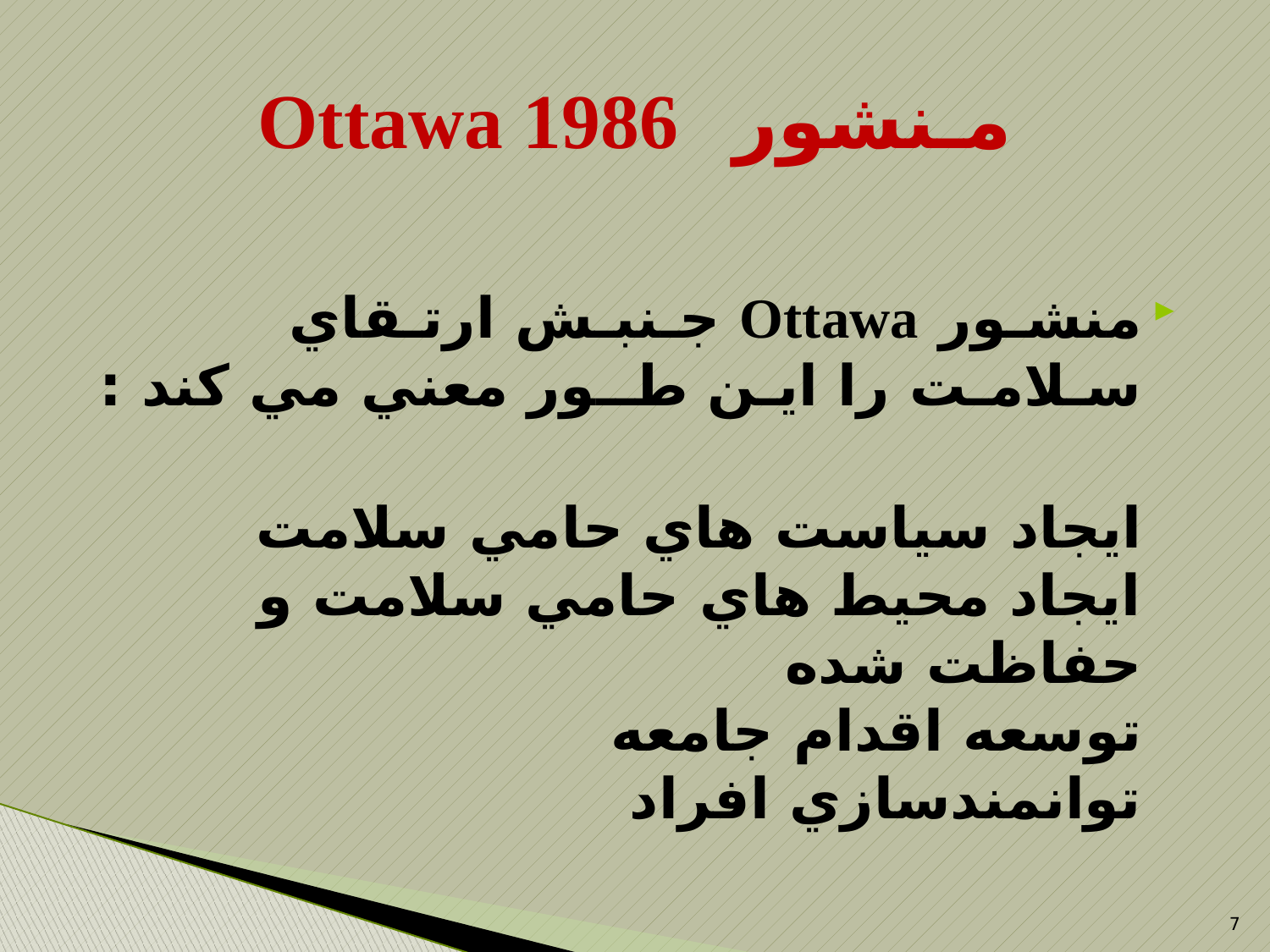

# مـنشور  Ottawa 1986
منشـور Ottawa جـنبـش ارتـقاي سـلامـت را ايـن طــور معني مي كند :
ايجاد سياست هاي حامي سلامت
ايجاد محيط هاي حامي سلامت و حفاظت شده
توسعه اقدام جامعه
توانمندسازي افراد
7